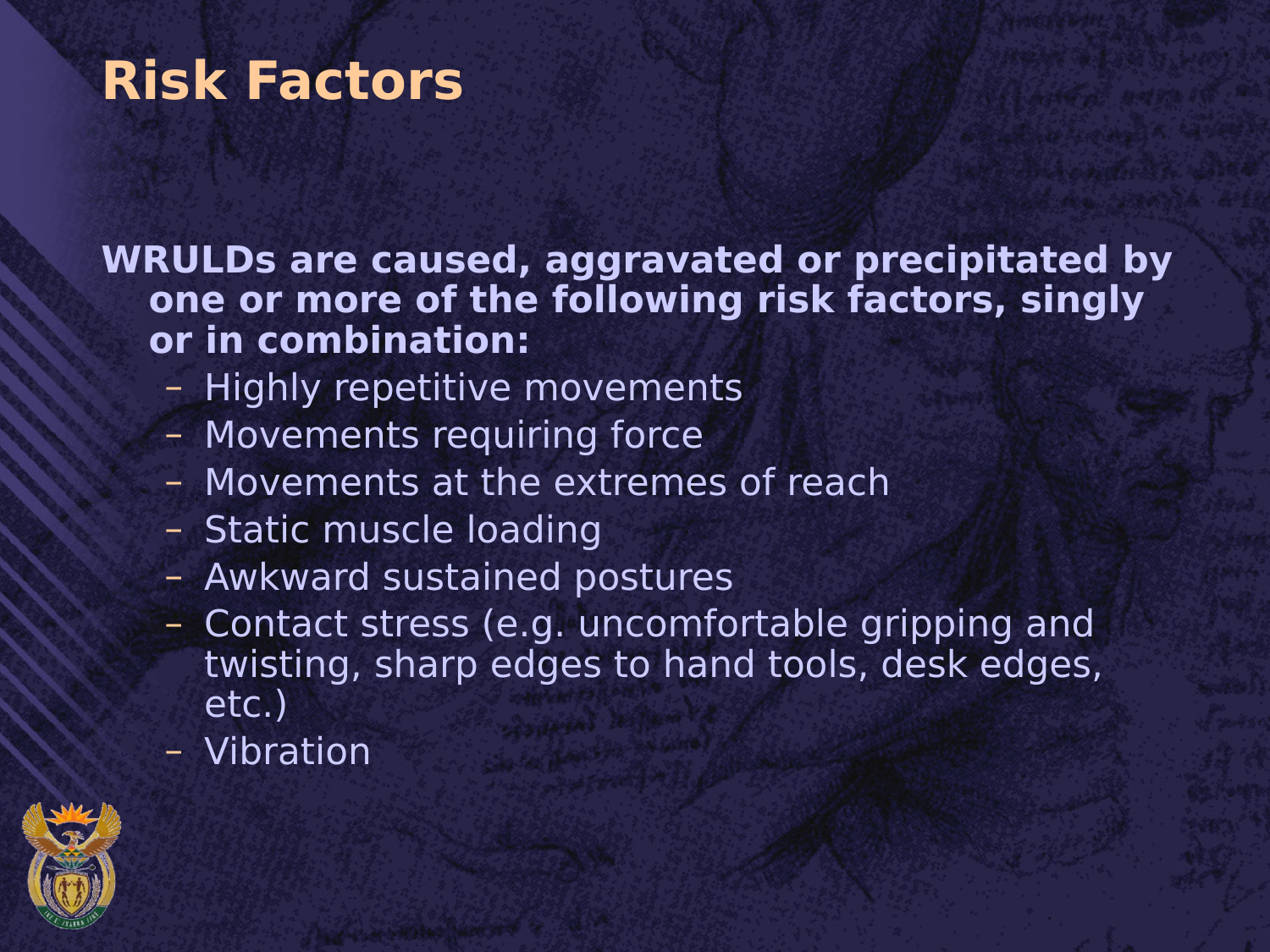

# Risk Factors
WRULDs are caused, aggravated or precipitated by one or more of the following risk factors, singly or in combination:
Highly repetitive movements
Movements requiring force
Movements at the extremes of reach
Static muscle loading
Awkward sustained postures
Contact stress (e.g. uncomfortable gripping and twisting, sharp edges to hand tools, desk edges, etc.)
Vibration